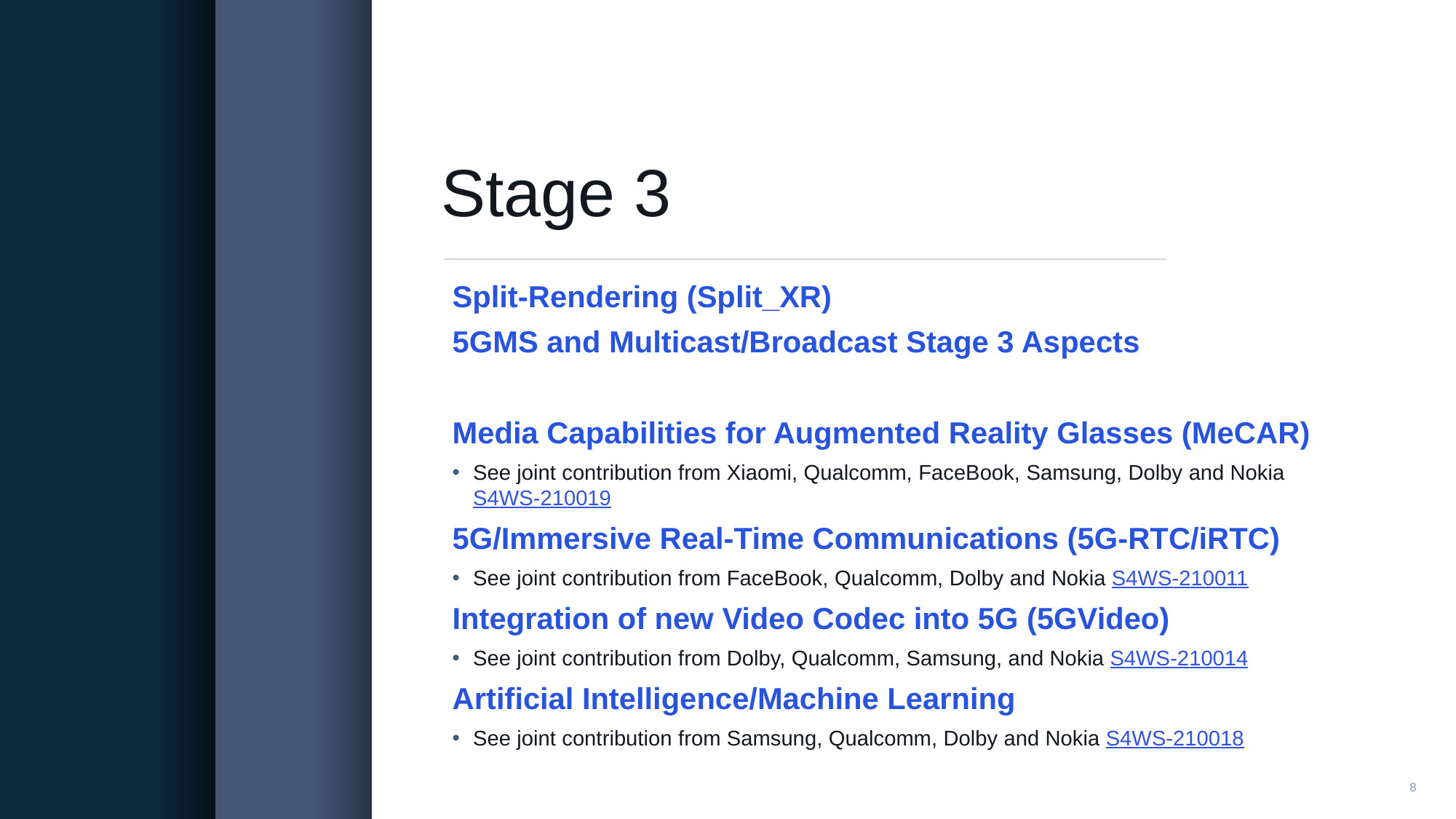

# Stage 3
Split-Rendering (Split_XR)
5GMS and Multicast/Broadcast Stage 3 Aspects

Media Capabilities for Augmented Reality Glasses (MeCAR)
See joint contribution from Xiaomi, Qualcomm, FaceBook, Samsung, Dolby and Nokia
S4WS-210019
5G/Immersive Real-Time Communications (5G-RTC/iRTC)
See joint contribution from FaceBook, Qualcomm, Dolby and Nokia S4WS-210011
Integration of new Video Codec into 5G (5GVideo)
See joint contribution from Dolby, Qualcomm, Samsung, and Nokia S4WS-210014
Artificial Intelligence/Machine Learning
See joint contribution from Samsung, Qualcomm, Dolby and Nokia S4WS-210018